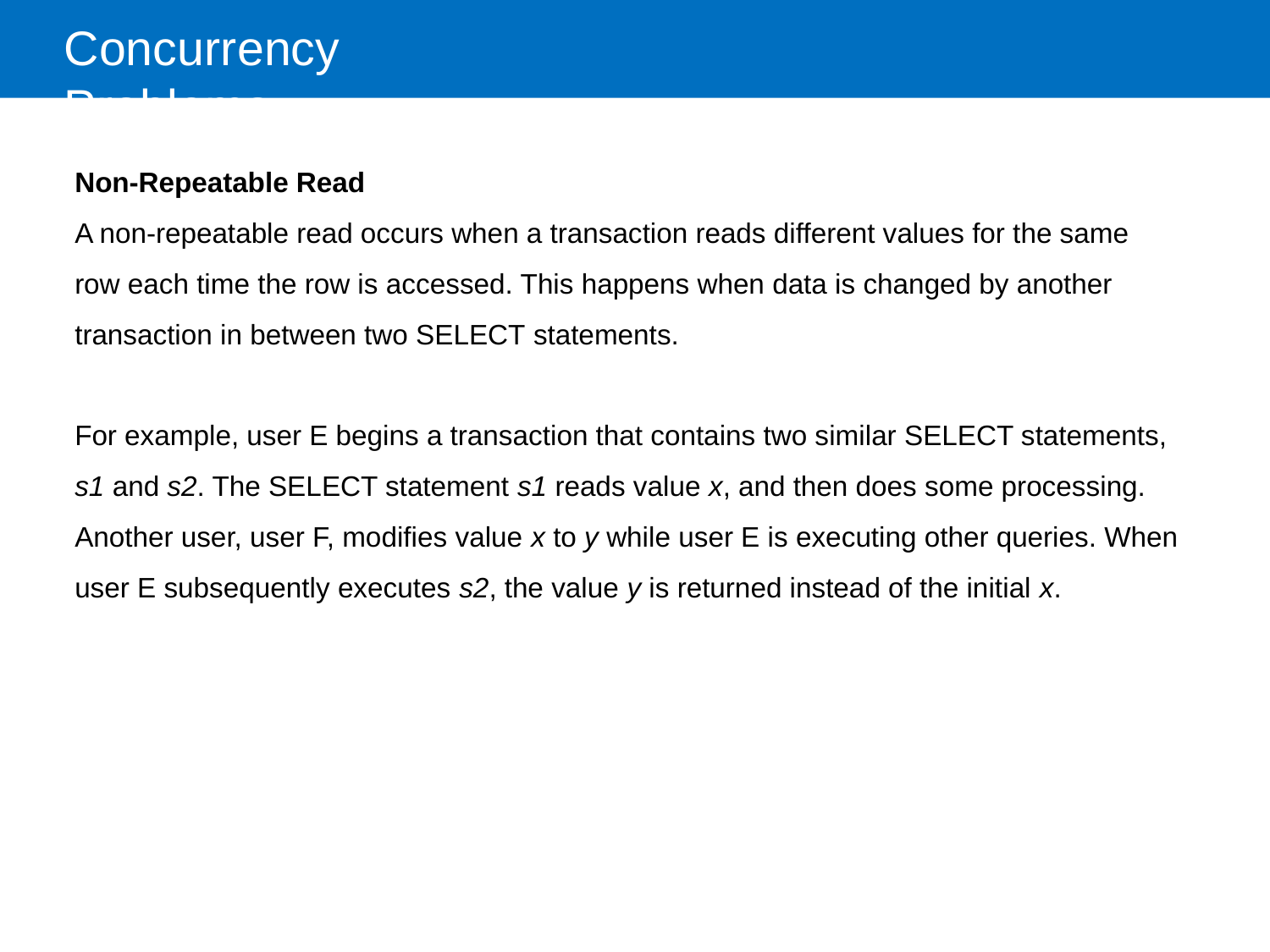

# Concurrency Problems
Non-Repeatable Read
A non-repeatable read occurs when a transaction reads different values for the same row each time the row is accessed. This happens when data is changed by another transaction in between two SELECT statements.

For example, user E begins a transaction that contains two similar SELECT statements, s1 and s2. The SELECT statement s1 reads value x, and then does some processing. Another user, user F, modifies value x to y while user E is executing other queries. When user E subsequently executes s2, the value y is returned instead of the initial x.